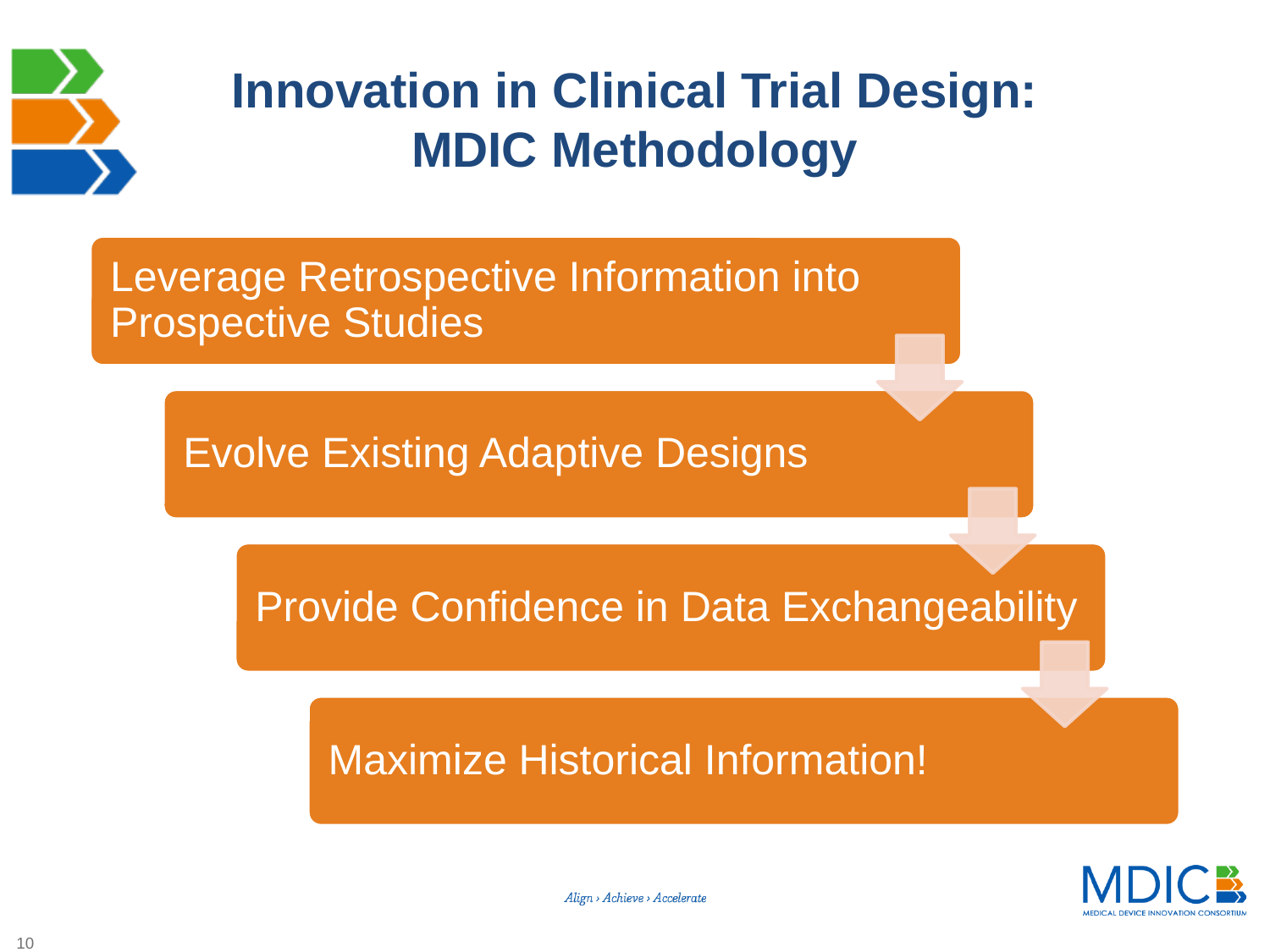

Innovation in Clinical Trial Design:
MDIC Methodology
Leverage Retrospective Information into Prospective Studies
Evolve Existing Adaptive Designs
Provide Confidence in Data Exchangeability
Maximize Historical Information!